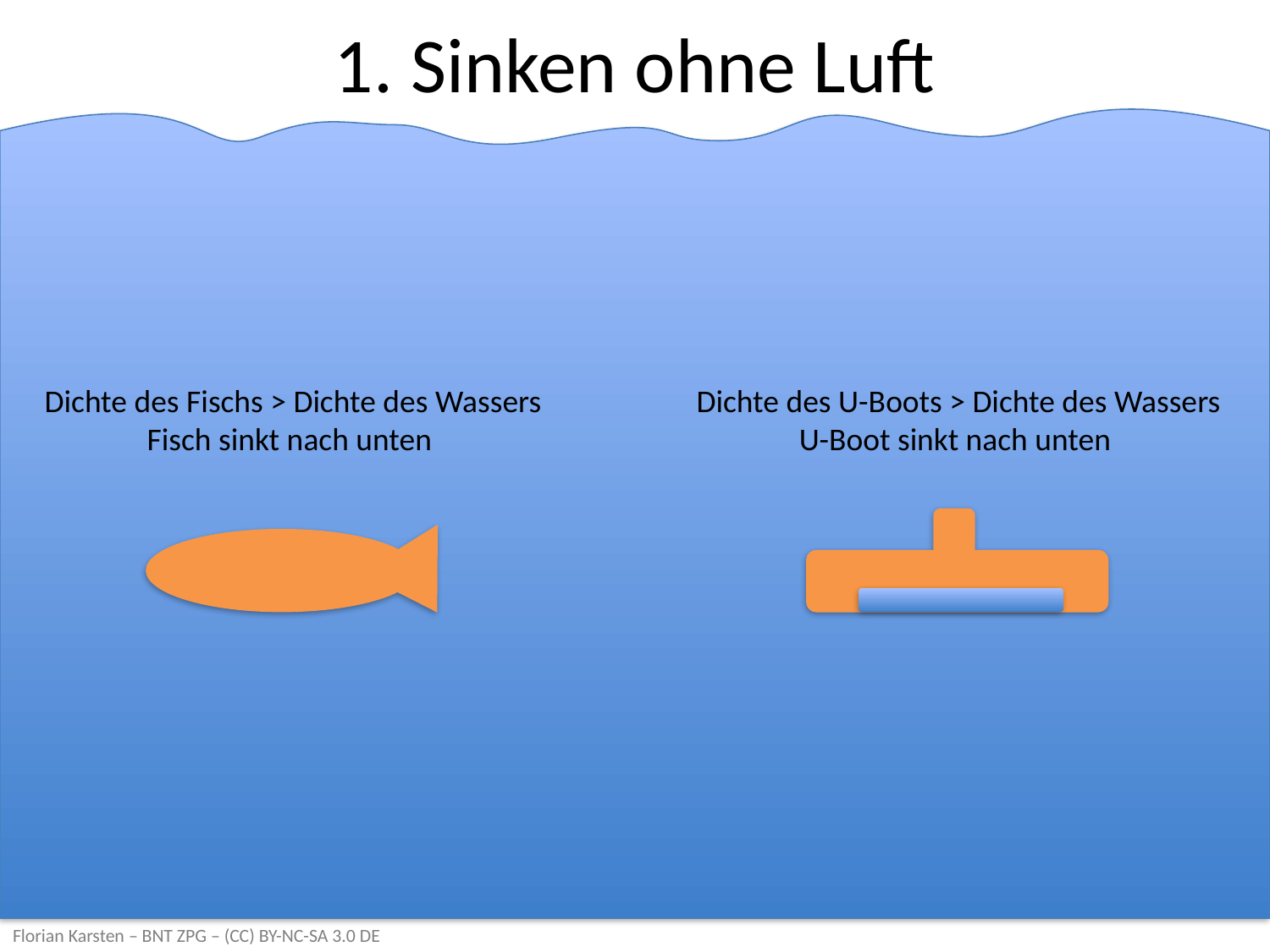

# 1. Sinken ohne Luft
Dichte des Fischs > Dichte des Wassers
Fisch sinkt nach unten
Dichte des U-Boots > Dichte des Wassers
U-Boot sinkt nach unten

Florian Karsten – BNT ZPG – (CC) BY-NC-SA 3.0 DE